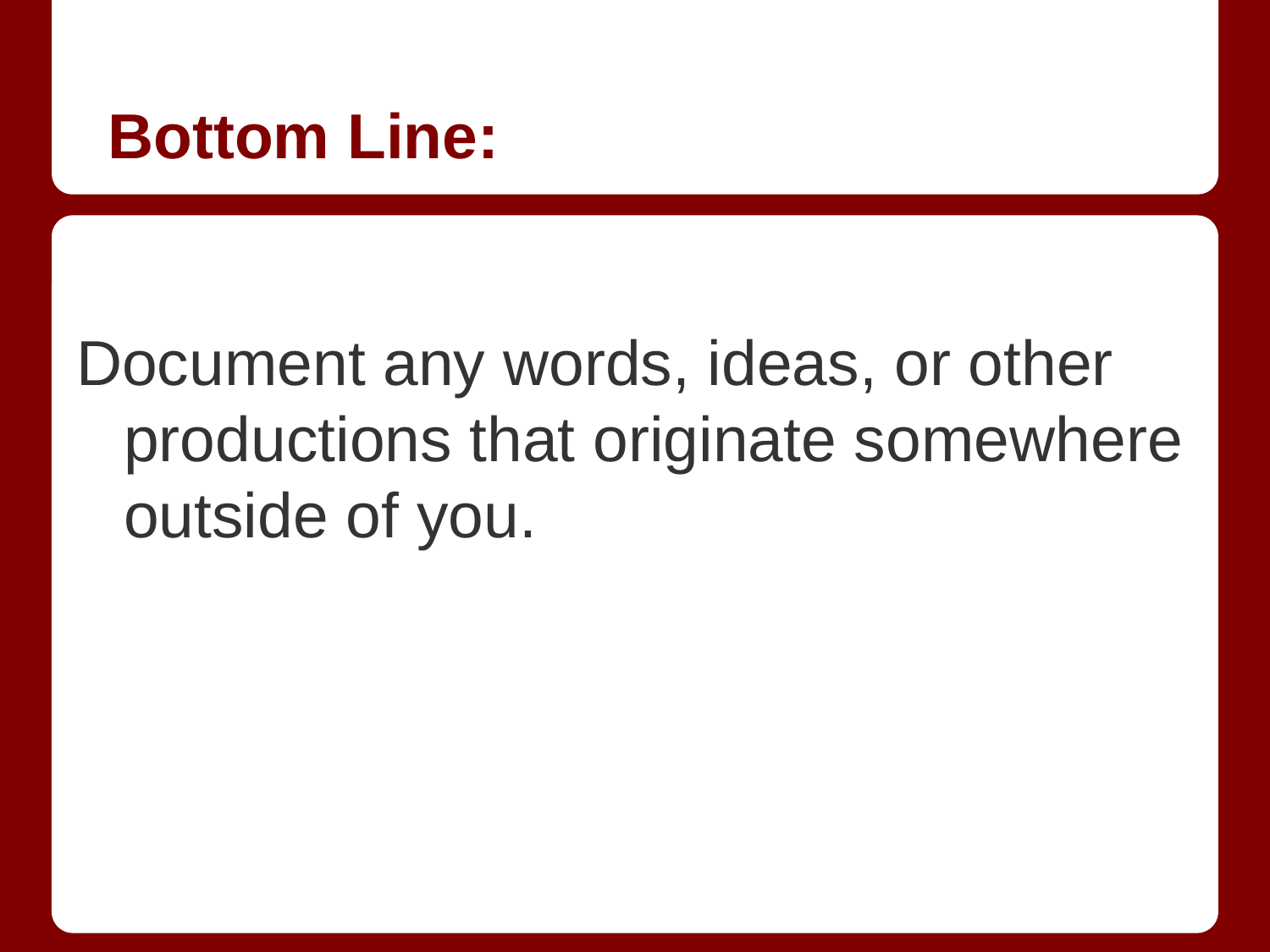

# Bottom Line:

Document any words, ideas, or other productions that originate somewhere outside of you.